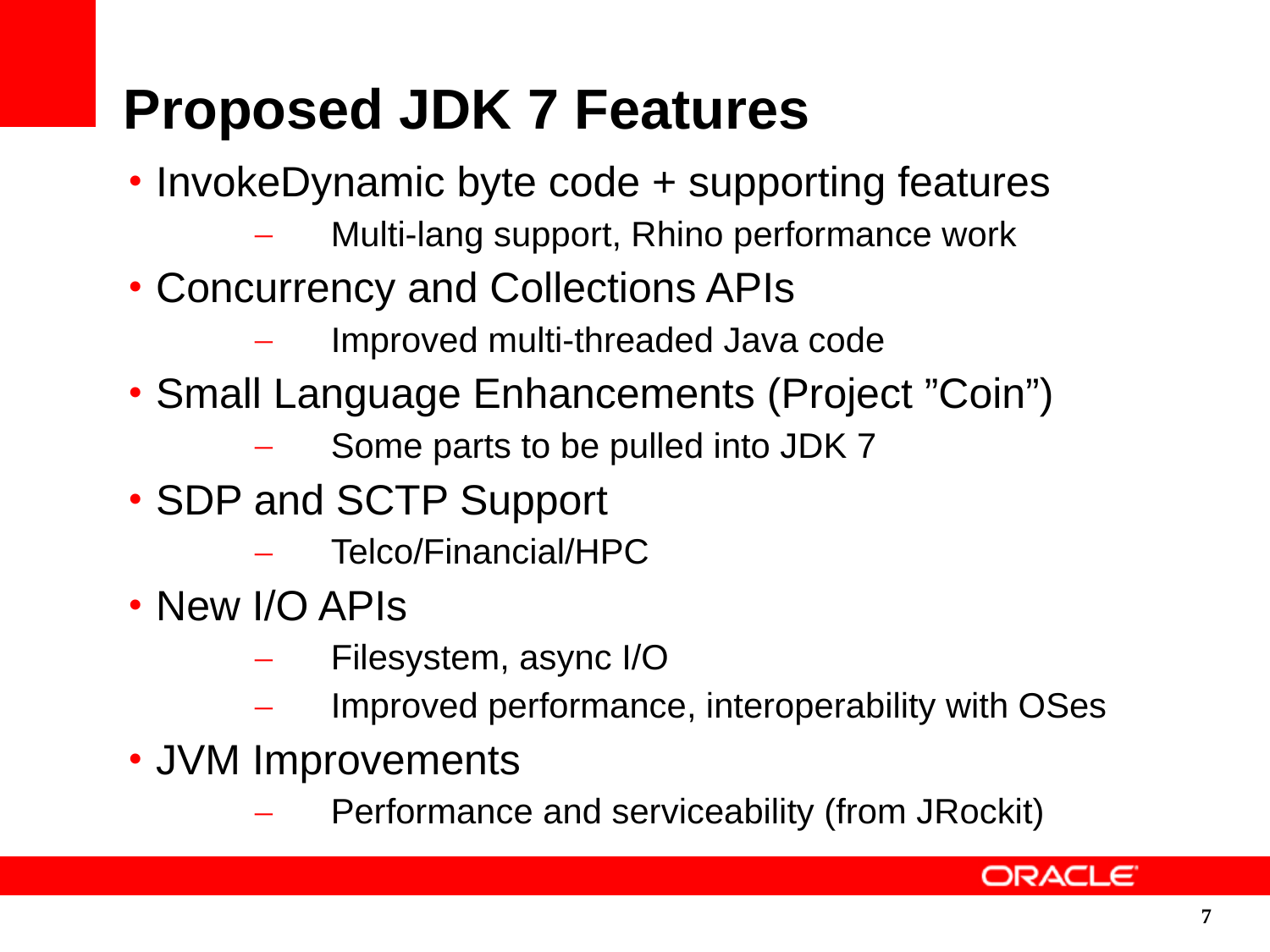

Proposed JDK 7 Features
InvokeDynamic byte code + supporting features
Multi-lang support, Rhino performance work
Concurrency and Collections APIs
Improved multi-threaded Java code
Small Language Enhancements (Project ”Coin”)
Some parts to be pulled into JDK 7
SDP and SCTP Support
Telco/Financial/HPC
New I/O APIs
Filesystem, async I/O
Improved performance, interoperability with OSes
JVM Improvements
Performance and serviceability (from JRockit)